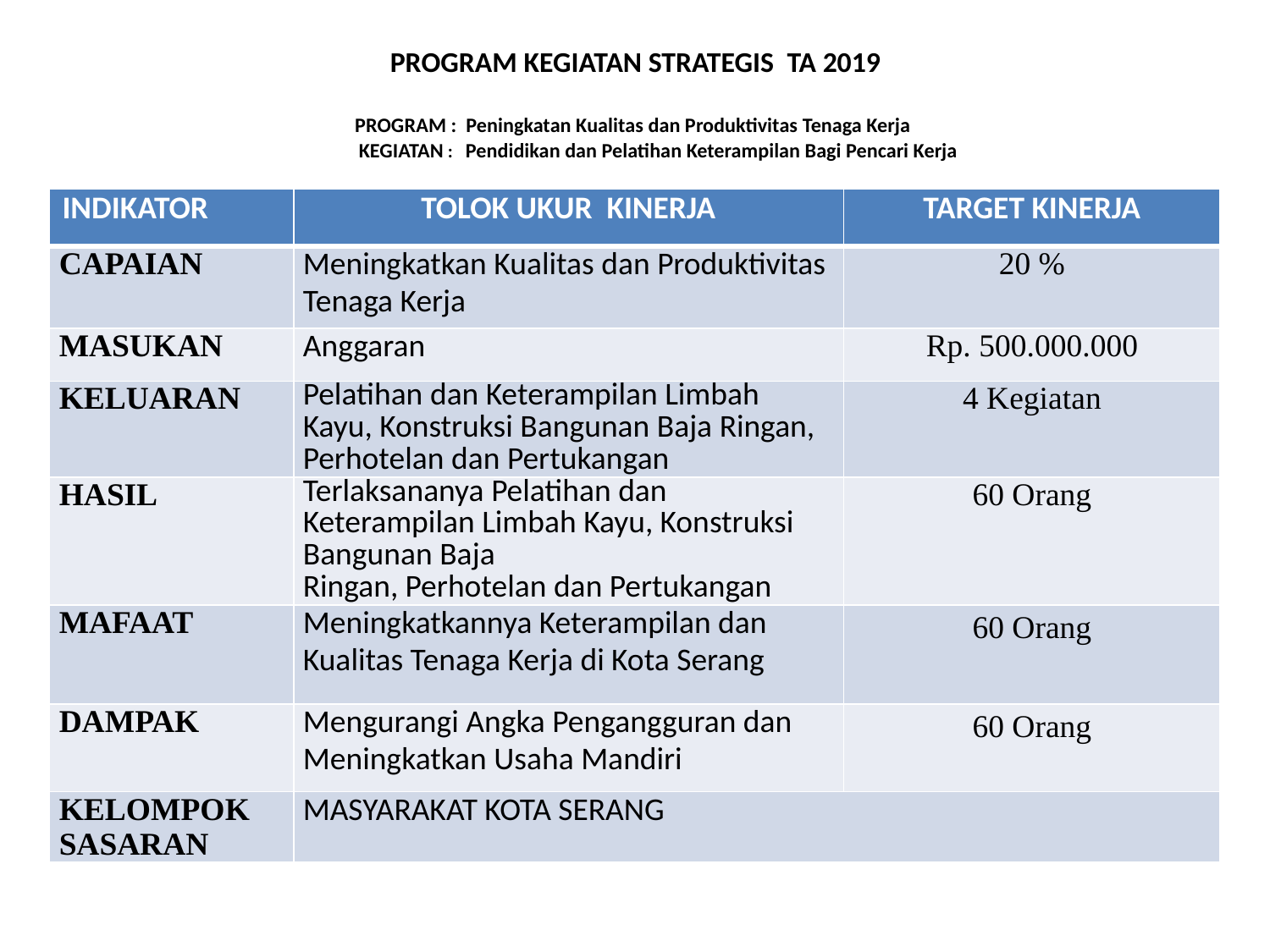

# PROGRAM KEGIATAN STRATEGIS  TA 2019 PROGRAM :  Peningkatan Kualitas dan Produktivitas Tenaga Kerja KEGIATAN :   Pendidikan dan Pelatihan Keterampilan Bagi Pencari Kerja
| INDIKATOR | TOLOK UKUR KINERJA | TARGET KINERJA |
| --- | --- | --- |
| CAPAIAN | Meningkatkan Kualitas dan Produktivitas Tenaga Kerja | 20 % |
| MASUKAN | Anggaran | Rp. 500.000.000 |
| KELUARAN | Pelatihan dan Keterampilan Limbah Kayu, Konstruksi Bangunan Baja Ringan, Perhotelan dan Pertukangan | 4 Kegiatan |
| HASIL | Terlaksananya Pelatihan dan Keterampilan Limbah Kayu, Konstruksi Bangunan Baja Ringan, Perhotelan dan Pertukangan | 60 Orang |
| MAFAAT | Meningkatkannya Keterampilan dan Kualitas Tenaga Kerja di Kota Serang | 60 Orang |
| DAMPAK | Mengurangi Angka Pengangguran dan Meningkatkan Usaha Mandiri | 60 Orang |
| KELOMPOK SASARAN | MASYARAKAT KOTA SERANG |  |